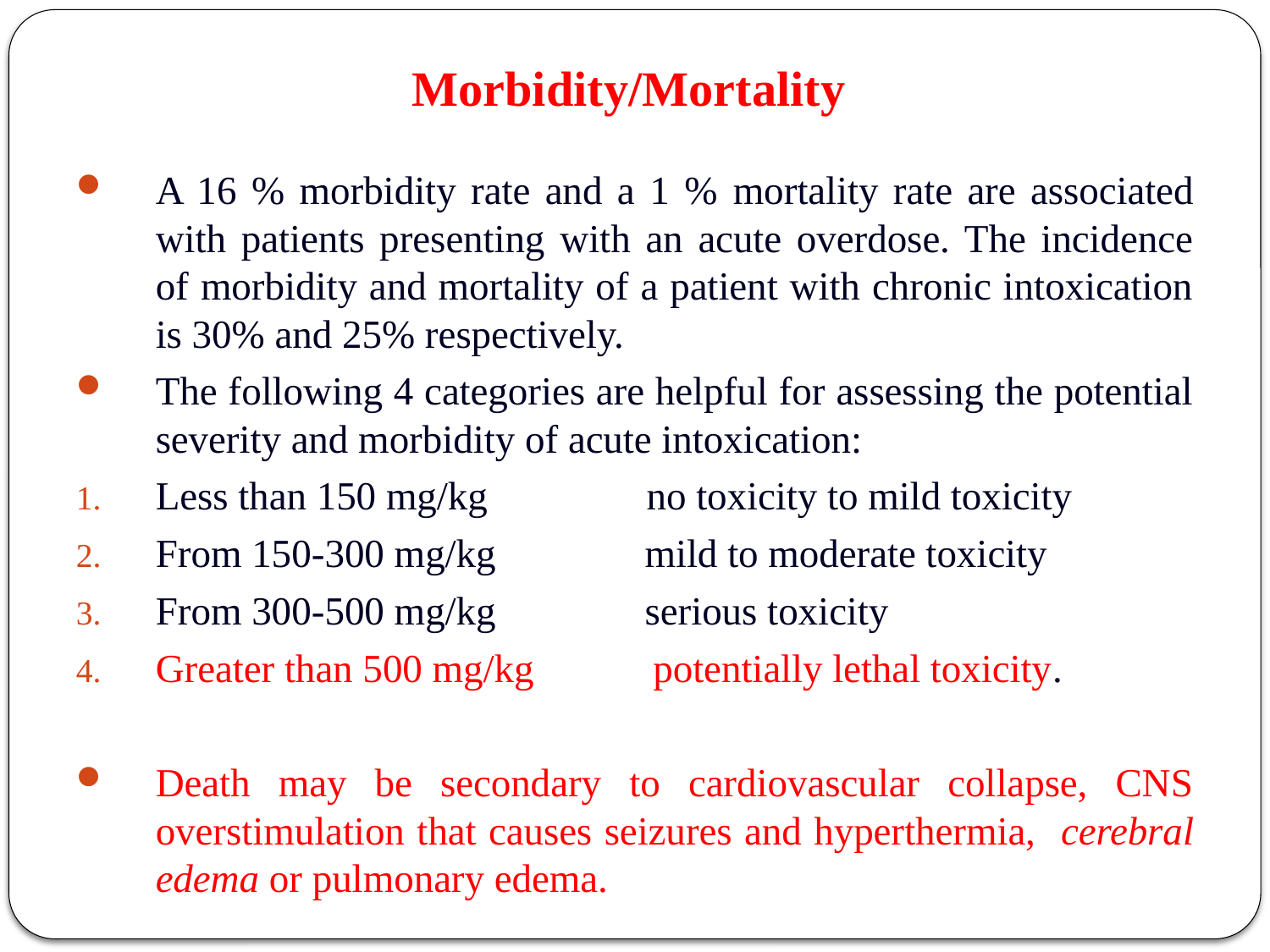

# Morbidity/Mortality
A 16 % morbidity rate and a 1 % mortality rate are associated with patients presenting with an acute overdose. The incidence of morbidity and mortality of a patient with chronic intoxication is 30% and 25% respectively.
The following 4 categories are helpful for assessing the potential severity and morbidity of acute intoxication:
Less than 150 mg/kg                no toxicity to mild toxicity
From 150-300 mg/kg               mild to moderate toxicity
From 300-500 mg/kg               serious toxicity
Greater than 500 mg/kg            potentially lethal toxicity.

Death may be secondary to cardiovascular collapse, CNS overstimulation that causes seizures and hyperthermia,  cerebral edema or pulmonary edema.